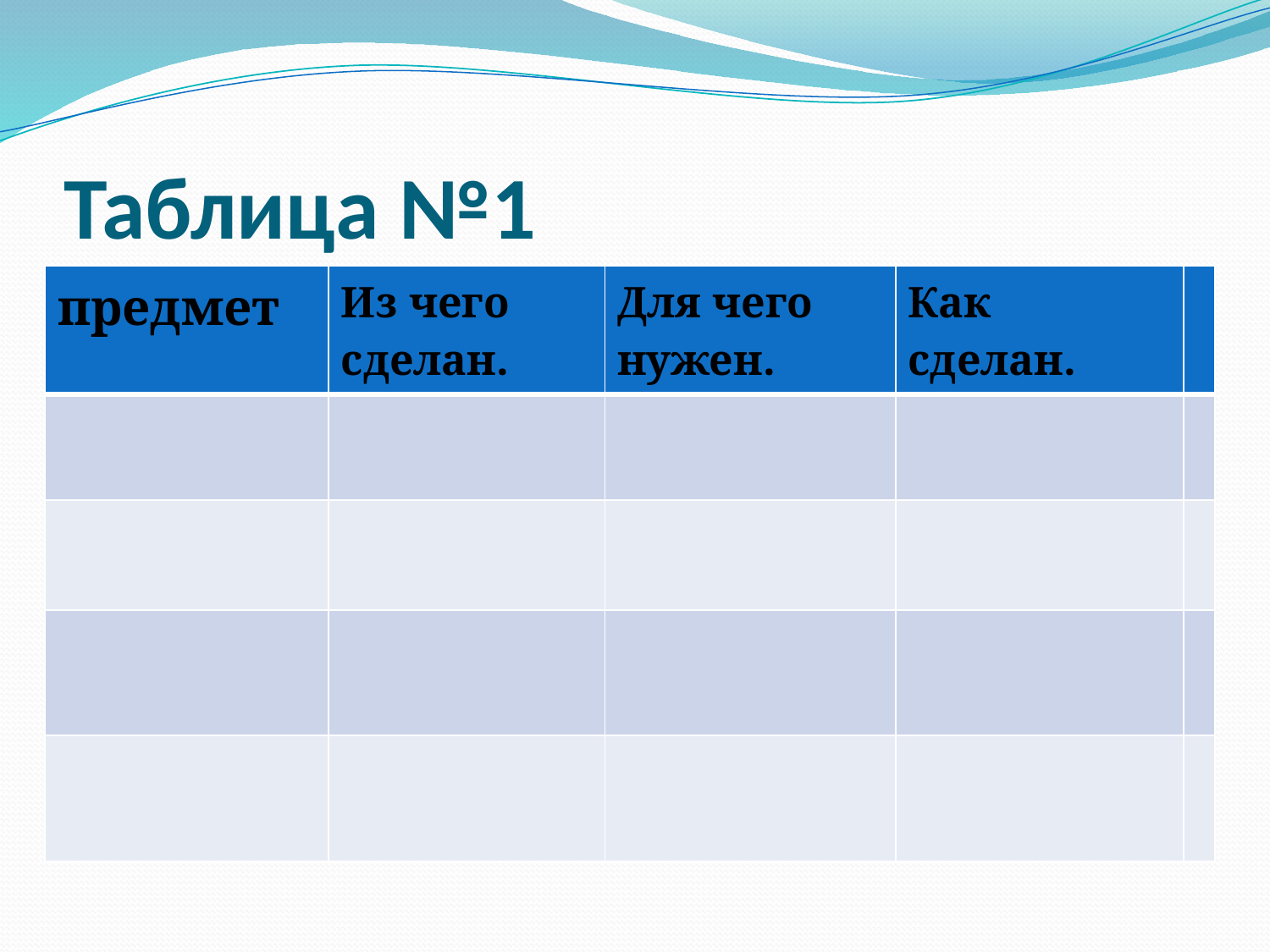

# Таблица №1
| предмет | Из чего сделан. | Для чего нужен. | Как сделан. |  |
| --- | --- | --- | --- | --- |
|  |  |  |  |  |
|  |  |  |  |  |
|  |  |  |  |  |
|  |  |  |  |  |